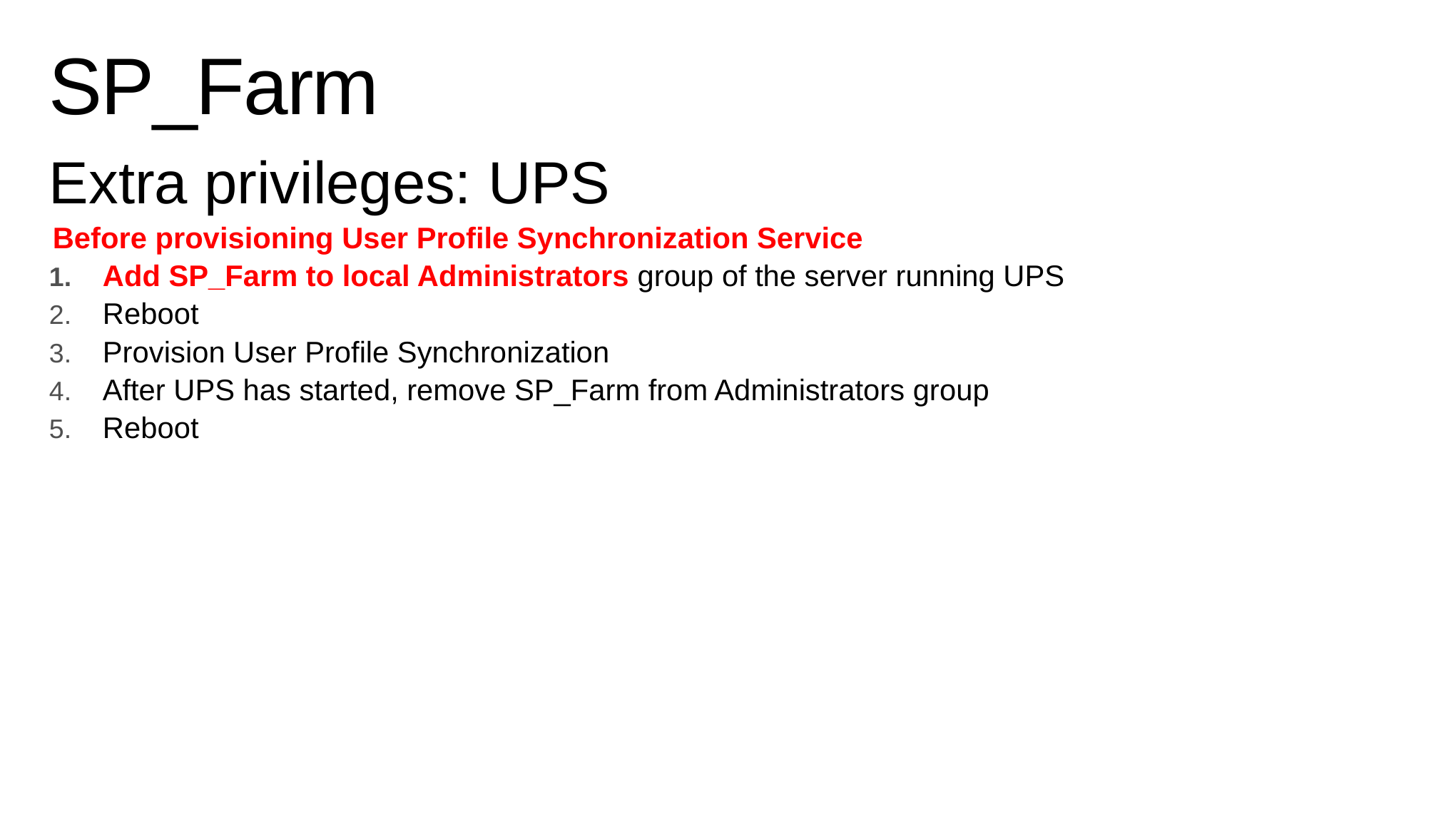

# SP_Farm
Extra privileges: UPS
Before provisioning User Profile Synchronization Service
Add SP_Farm to local Administrators group of the server running UPS
Reboot
Provision User Profile Synchronization
After UPS has started, remove SP_Farm from Administrators group
Reboot